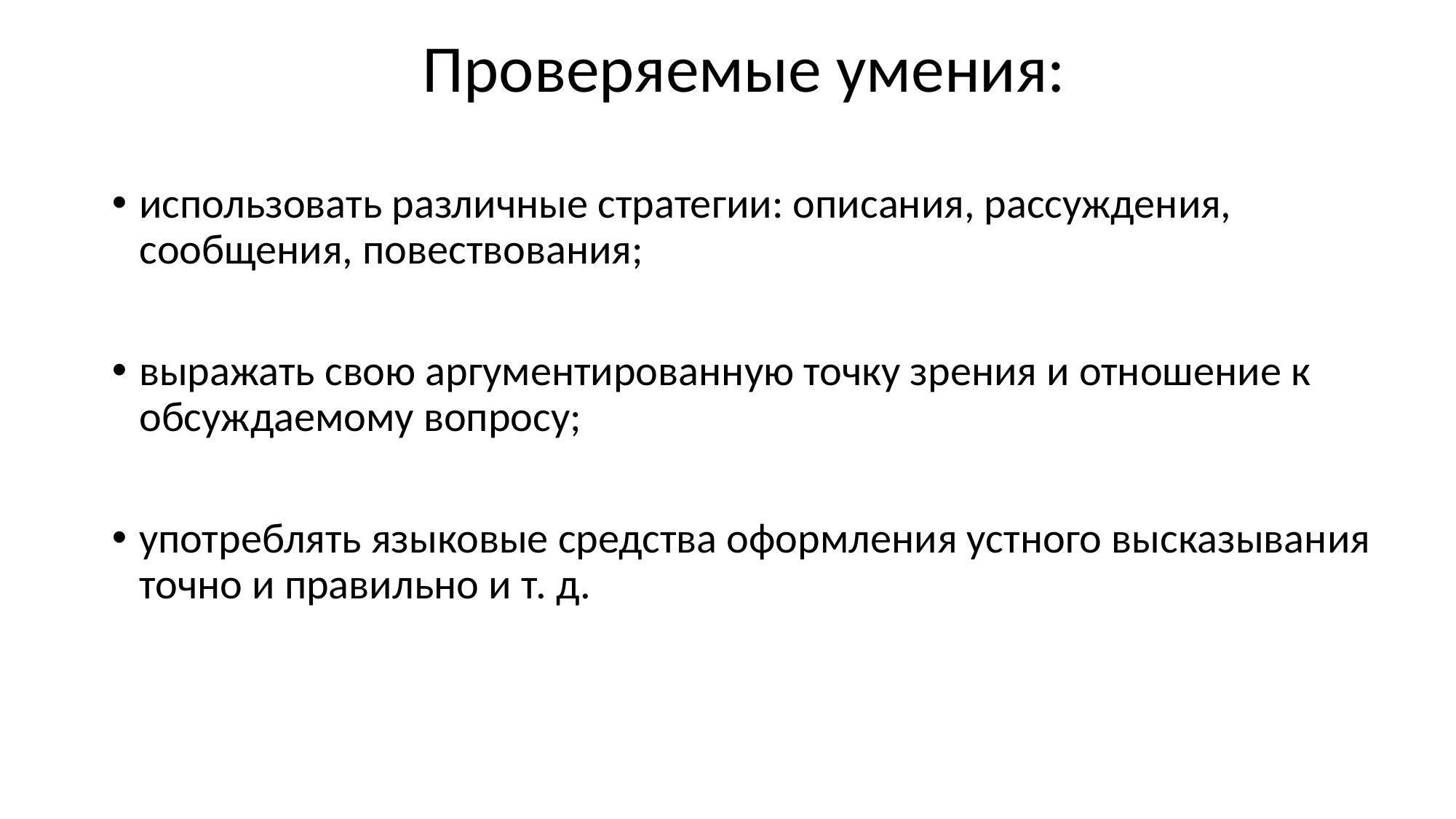

# Проверяемые умения:
использовать различные стратегии: описания, рассуждения, сообщения, повествования;

выражать свою аргументированную точку зрения и отношение к обсуждаемому вопросу;

употреблять языковые средства оформления устного высказывания точно и правильно и т. д.